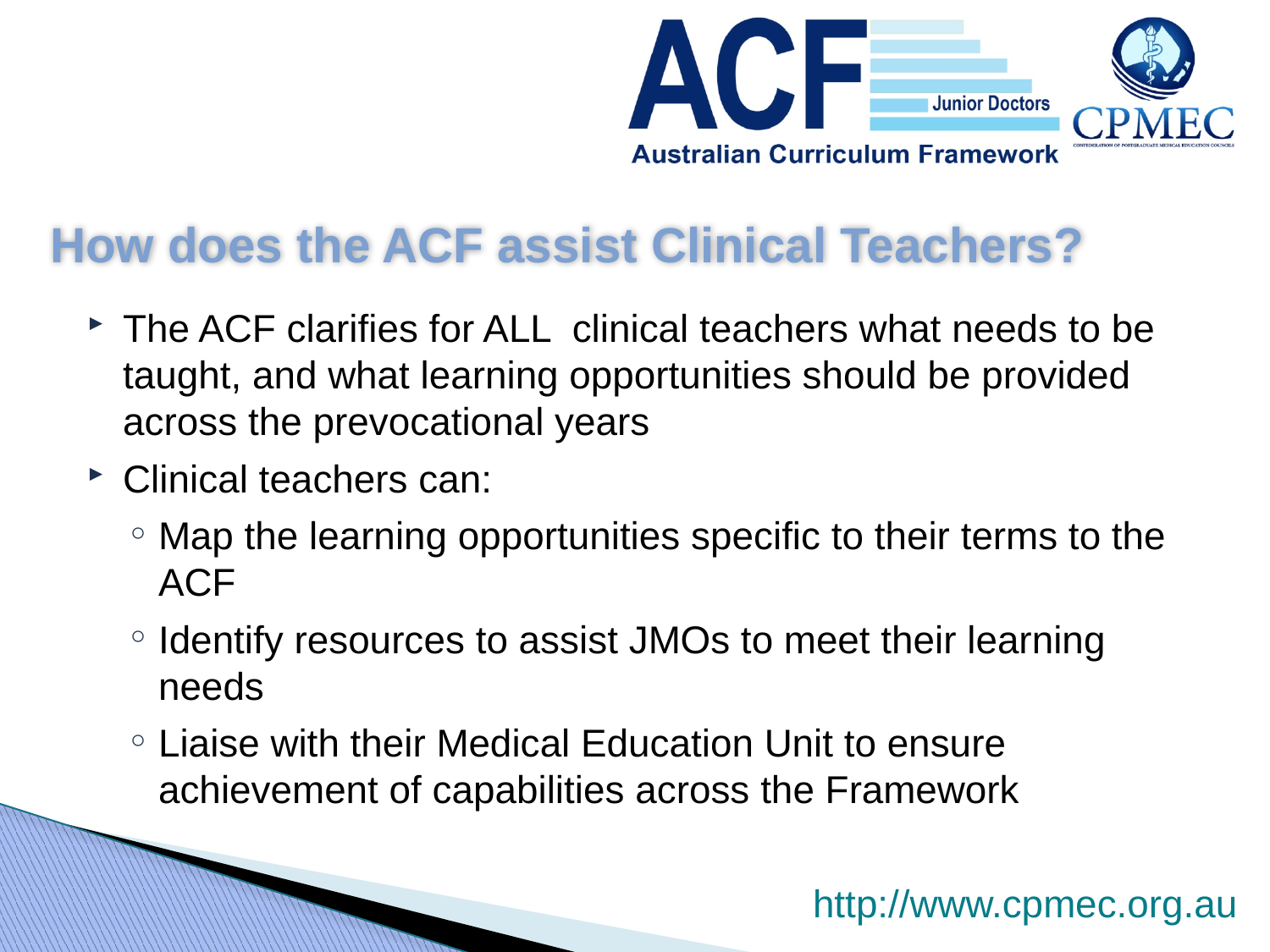

# How does the ACF assist Clinical Teachers?
The ACF clarifies for ALL  clinical teachers what needs to be taught, and what learning opportunities should be provided across the prevocational years
Clinical teachers can:
Map the learning opportunities specific to their terms to the ACF
Identify resources to assist JMOs to meet their learning needs
Liaise with their Medical Education Unit to ensure achievement of capabilities across the Framework
http://www.cpmec.org.au